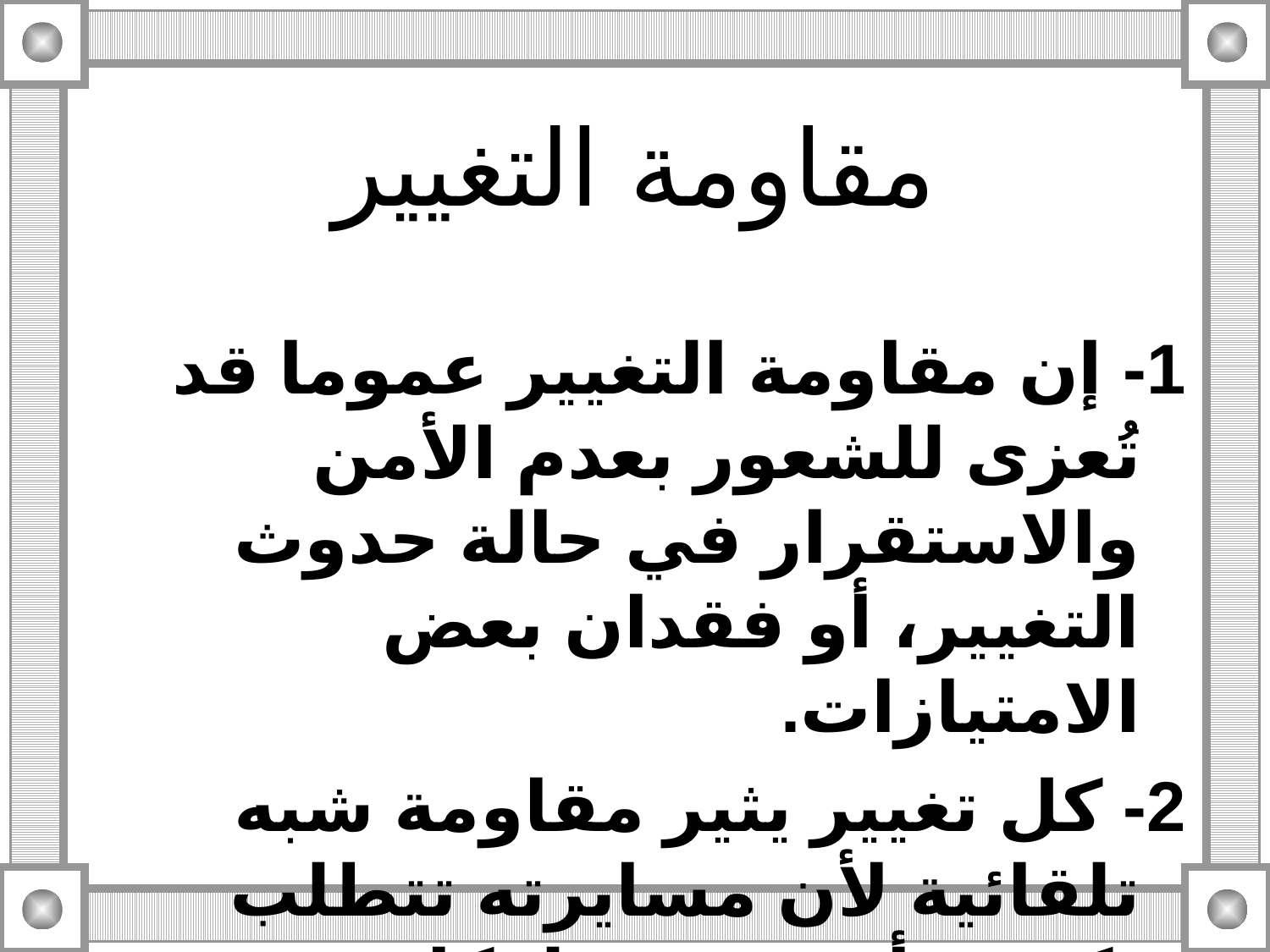

# مقاومة التغيير
  1- إن مقاومة التغيير عموما قد تُعزى للشعور بعدم الأمن والاستقرار في حالة حدوث التغيير، أو فقدان بعض الامتيازات.
  2- كل تغيير يثير مقاومة شبه تلقائية لأن مسايرته تتطلب تكييف أو تغيير سلوكات تم اكتسابها بصعوبة .